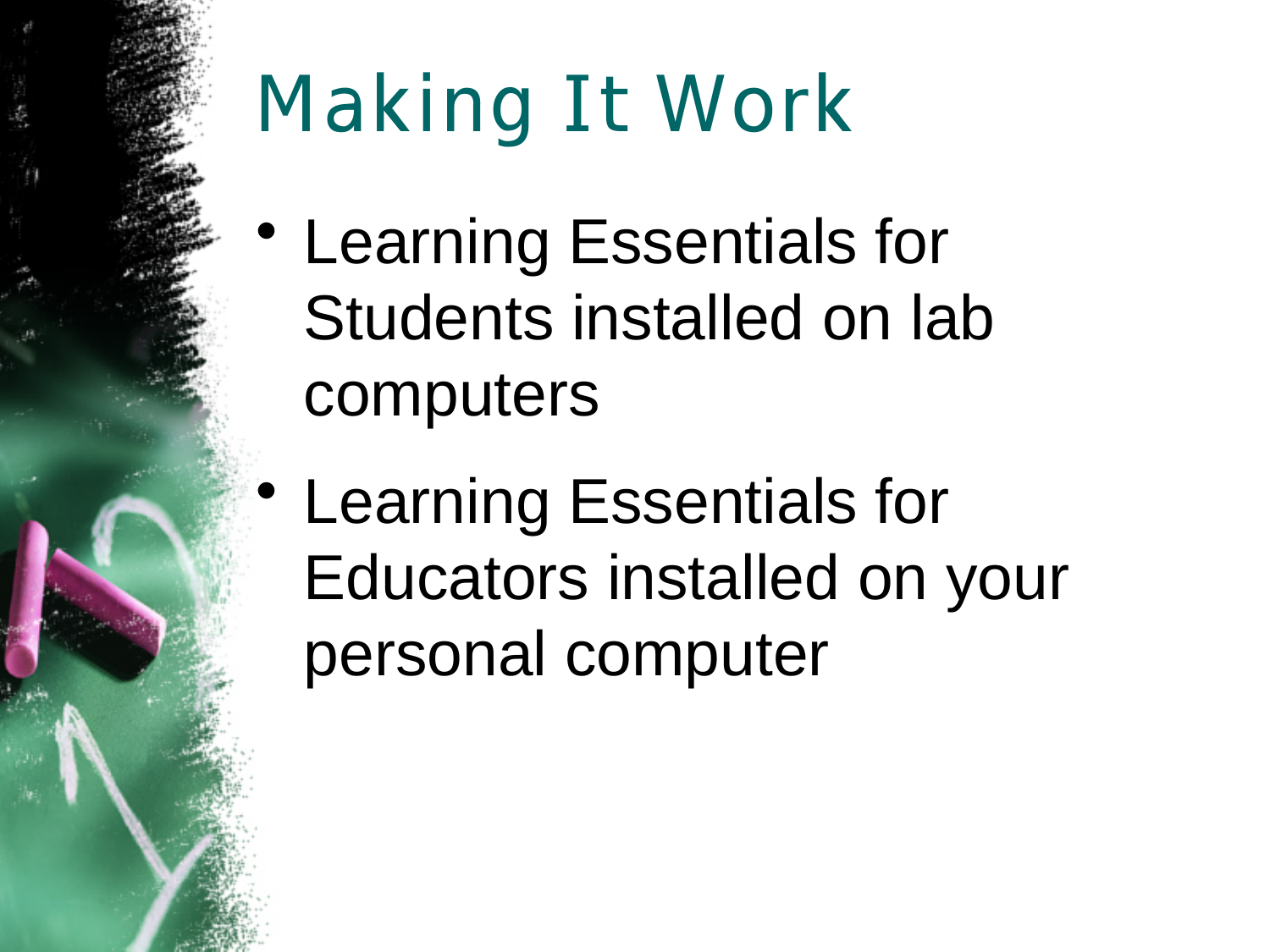

# Making It Work
Learning Essentials for Students installed on lab computers
Learning Essentials for Educators installed on your personal computer